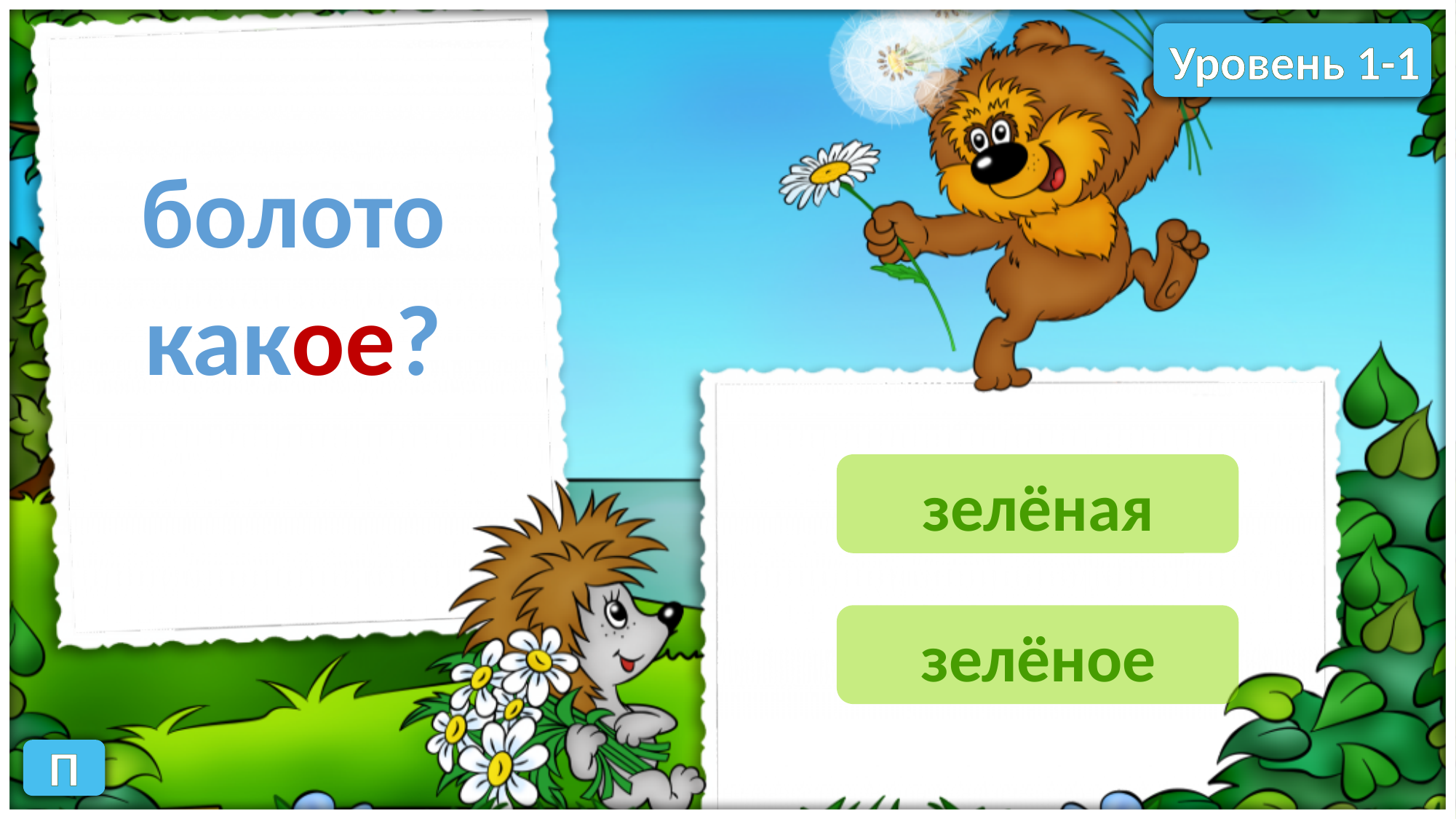

Уровень 1-1
болото
какое?

зелёная

зелёное
П